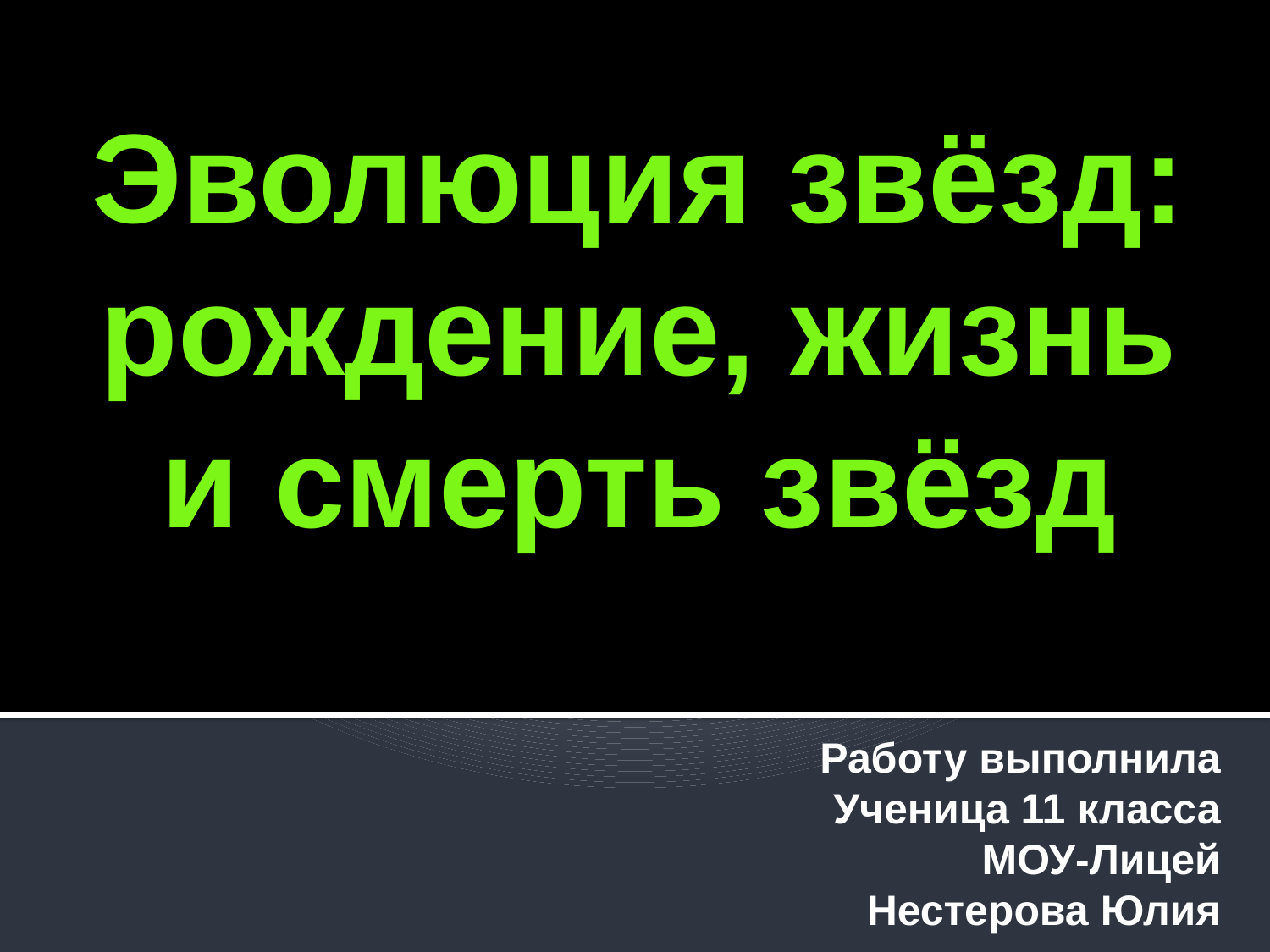

# Эволюция звёзд: рождение, жизнь и смерть звёзд
Работу выполнила
Ученица 11 класса
МОУ-Лицей
 Нестерова Юлия